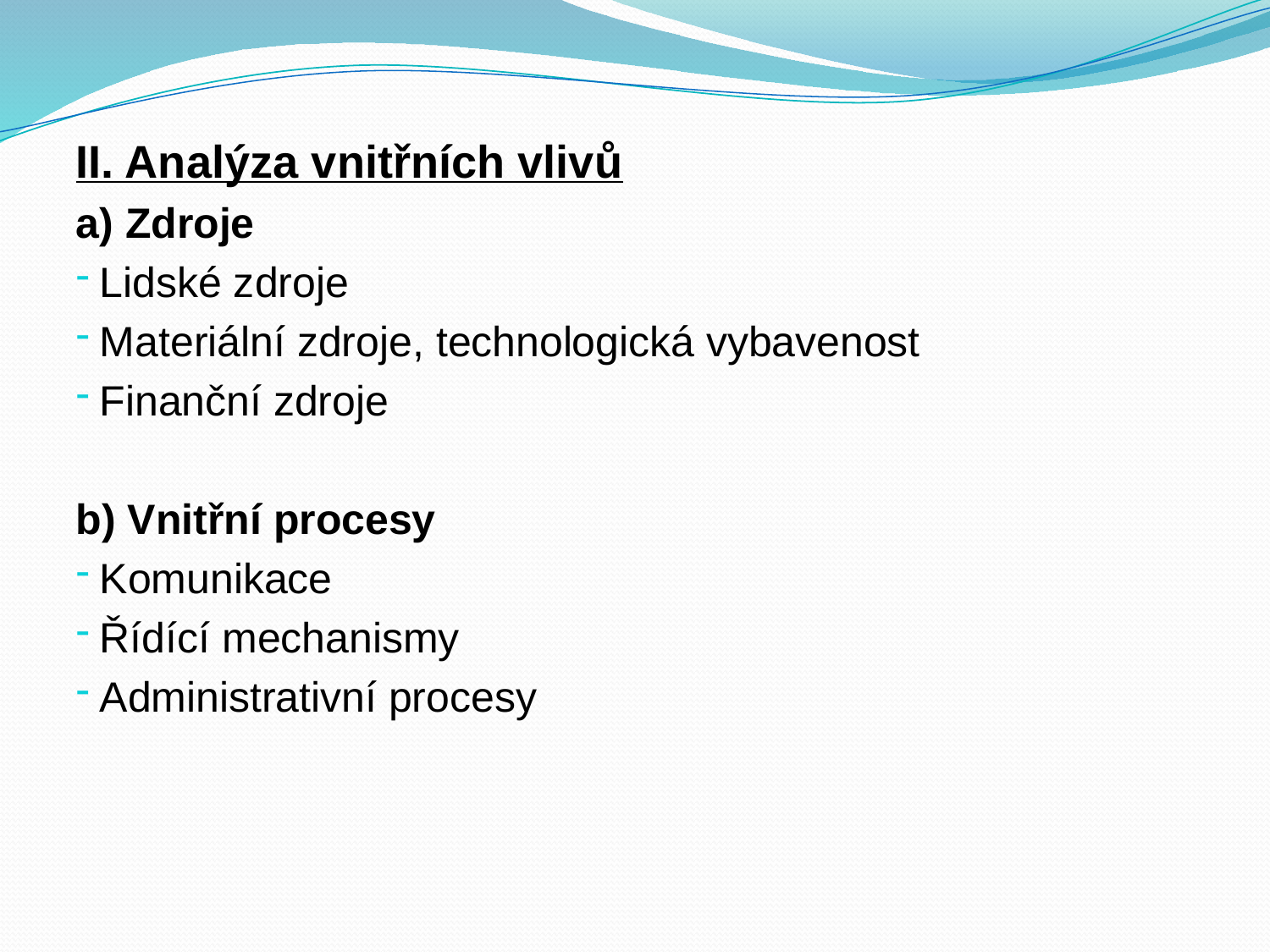

II. Analýza vnitřních vlivů
a) Zdroje
Lidské zdroje
Materiální zdroje, technologická vybavenost
Finanční zdroje

b) Vnitřní procesy
Komunikace
Řídící mechanismy
Administrativní procesy